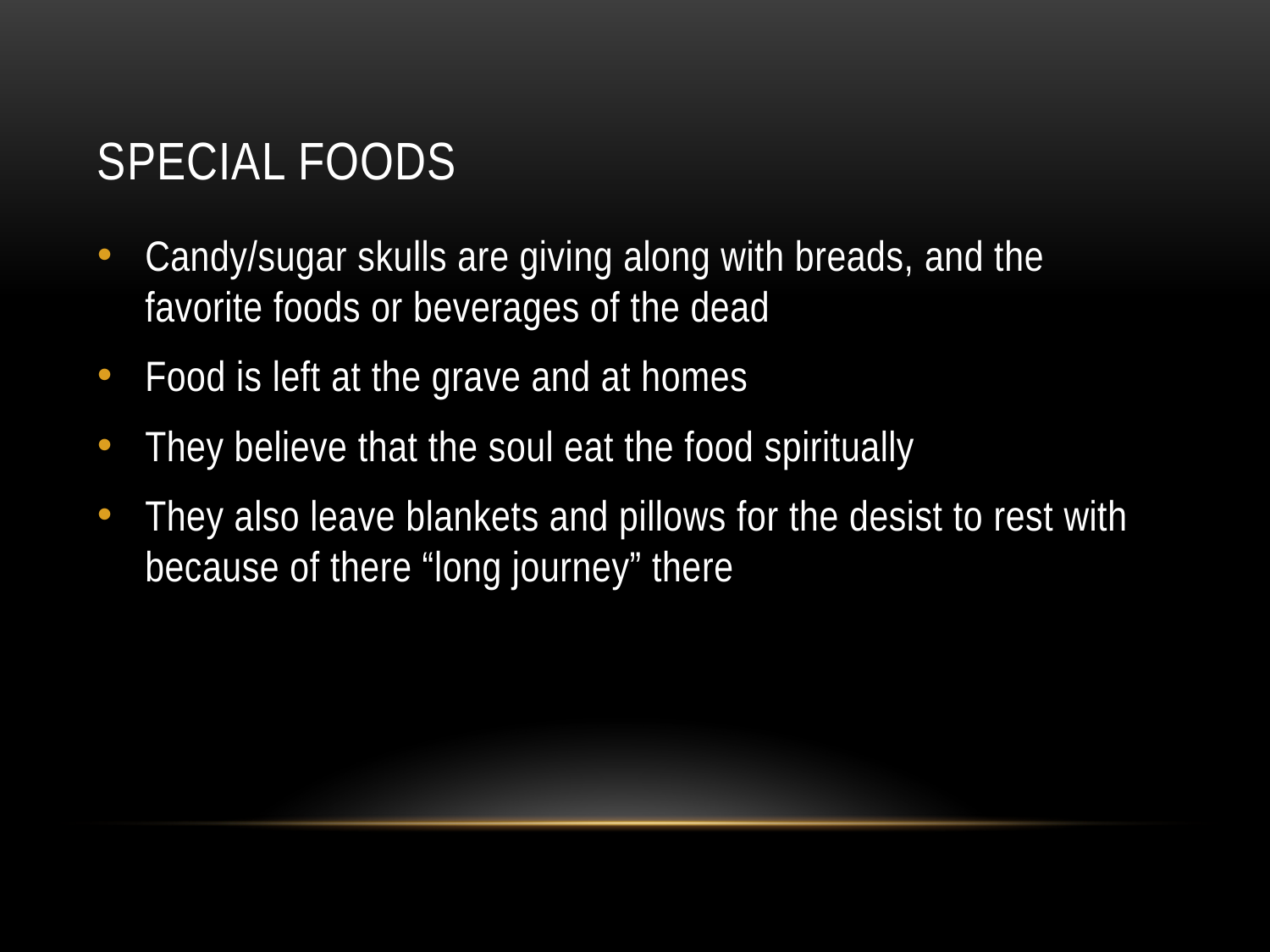

# Special foods
Candy/sugar skulls are giving along with breads, and the favorite foods or beverages of the dead
Food is left at the grave and at homes
They believe that the soul eat the food spiritually
They also leave blankets and pillows for the desist to rest with because of there “long journey” there